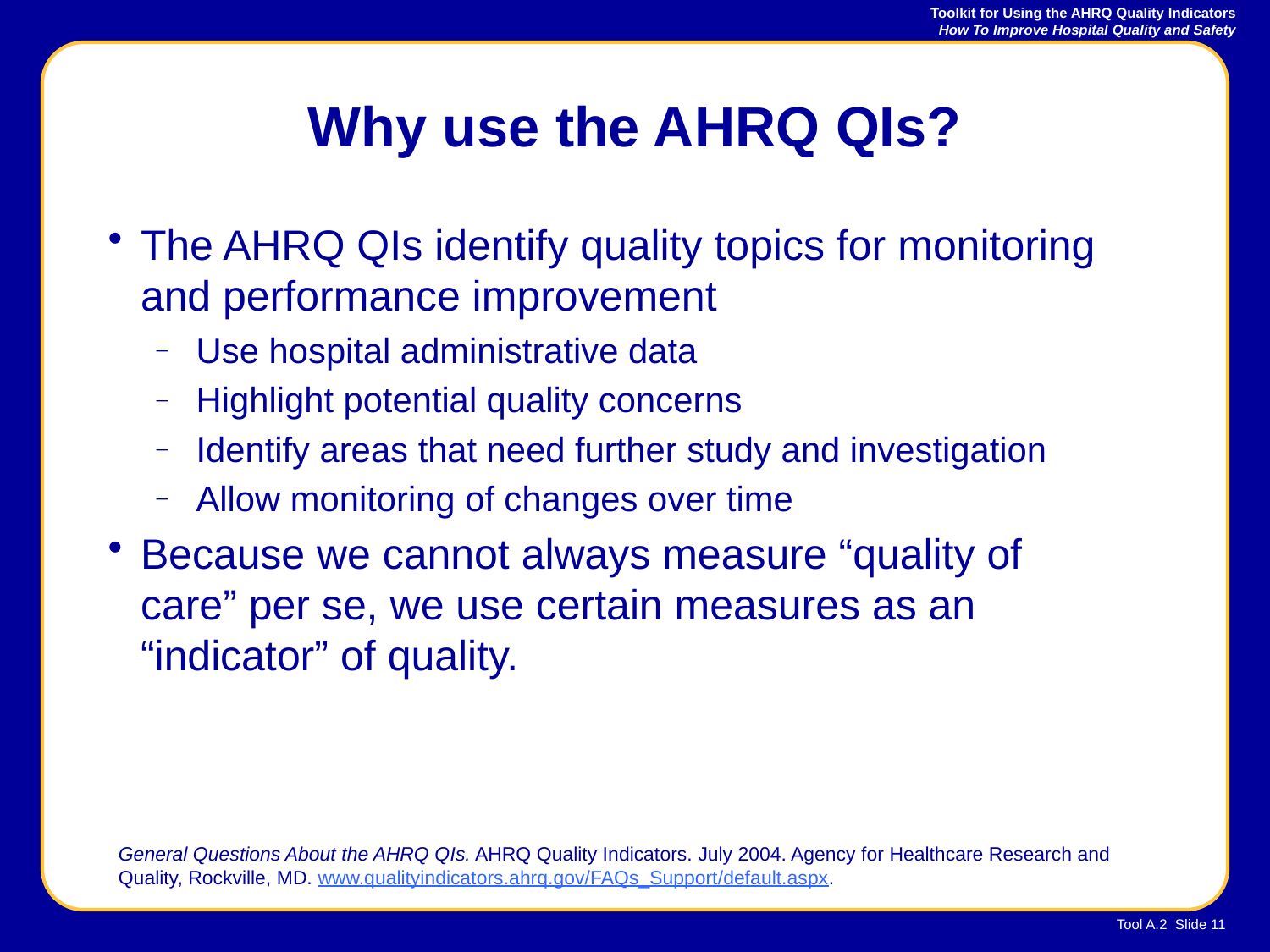

# Why use the AHRQ QIs?
The AHRQ QIs identify quality topics for monitoring and performance improvement
Use hospital administrative data
Highlight potential quality concerns
Identify areas that need further study and investigation
Allow monitoring of changes over time
Because we cannot always measure “quality of care” per se, we use certain measures as an “indicator” of quality.

General Questions About the AHRQ QIs. AHRQ Quality Indicators. July 2004. Agency for Healthcare Research and Quality, Rockville, MD. www.qualityindicators.ahrq.gov/FAQs_Support/default.aspx.